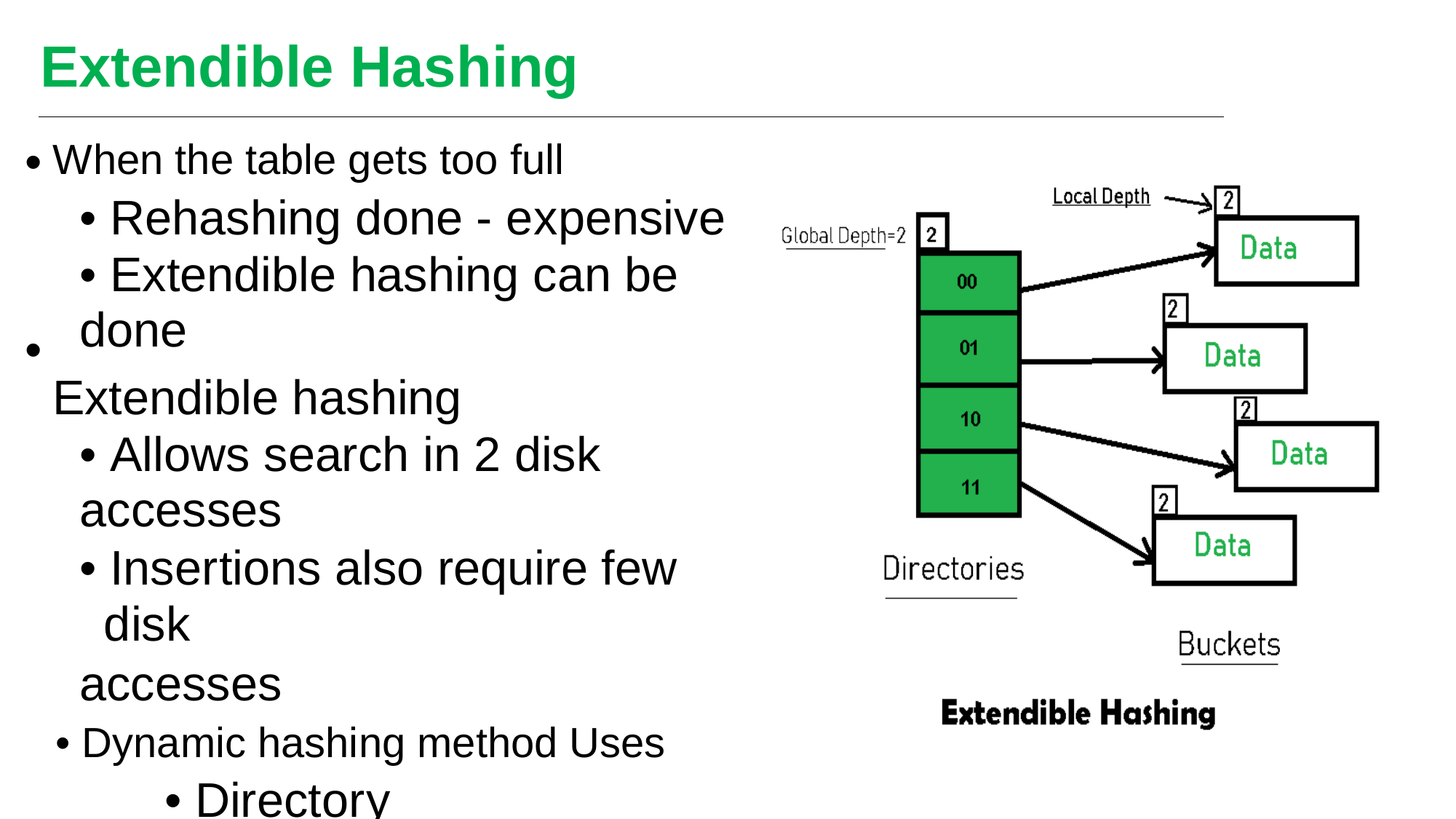

Extendible Hashing

•
When the table gets too full
• Rehashing done - expensive
• Extendible hashing can be done
Extendible hashing
• Allows search in 2 disk accesses
• Insertions also require few disk
accesses
• Dynamic hashing method Uses
• Directory
• Buckets

•